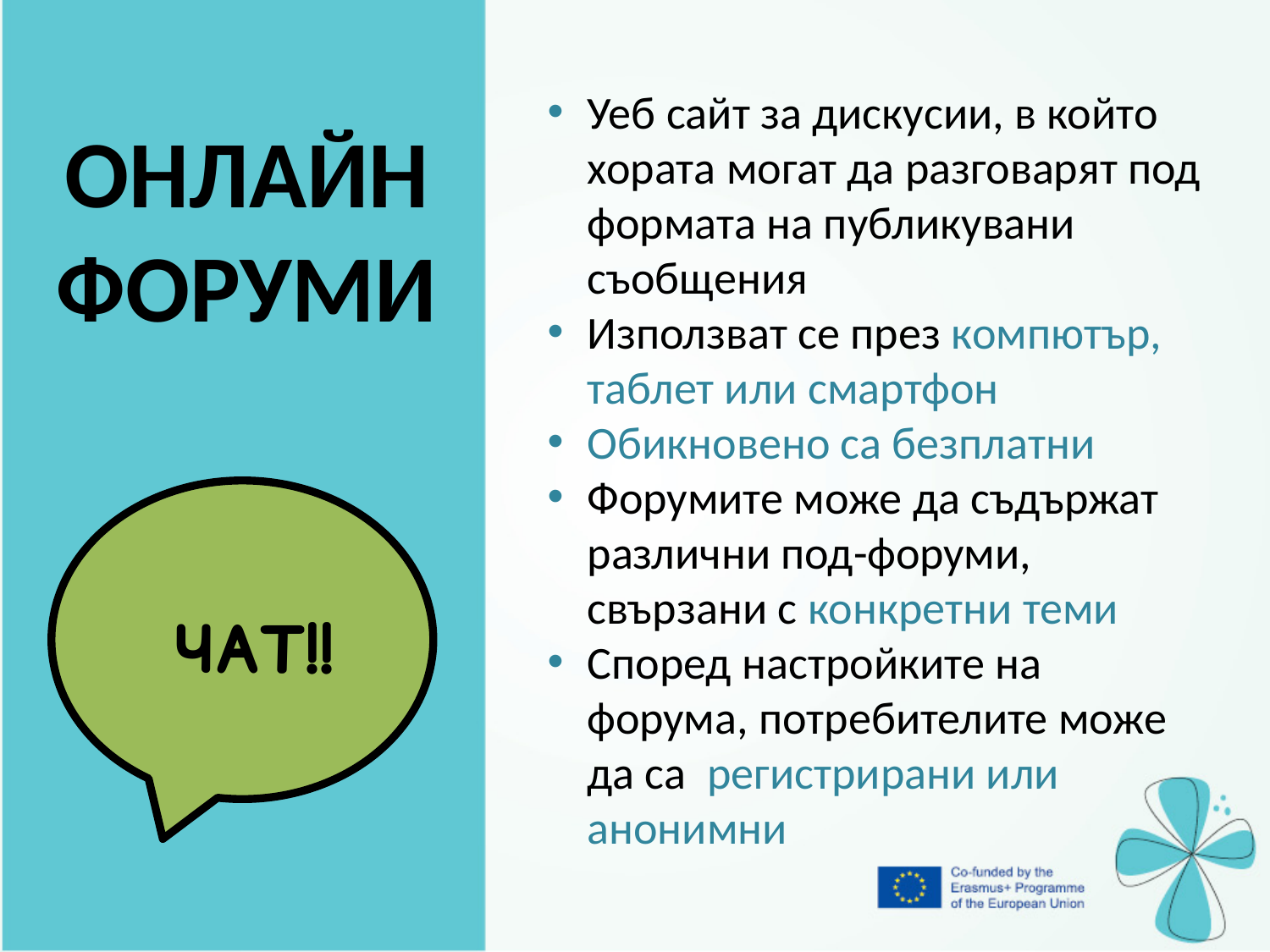

Уеб сайт за дискусии, в който хората могат да разговарят под формата на публикувани съобщения
Използват се през компютър, таблет или смартфон
Обикновено са безплатни
Форумите може да съдържат различни под-форуми, свързани с конкретни теми
Според настройките на форума, потребителите може да са  регистрирани или анонимни
ОНЛАЙН ФОРУМИ

ЧАТ!!